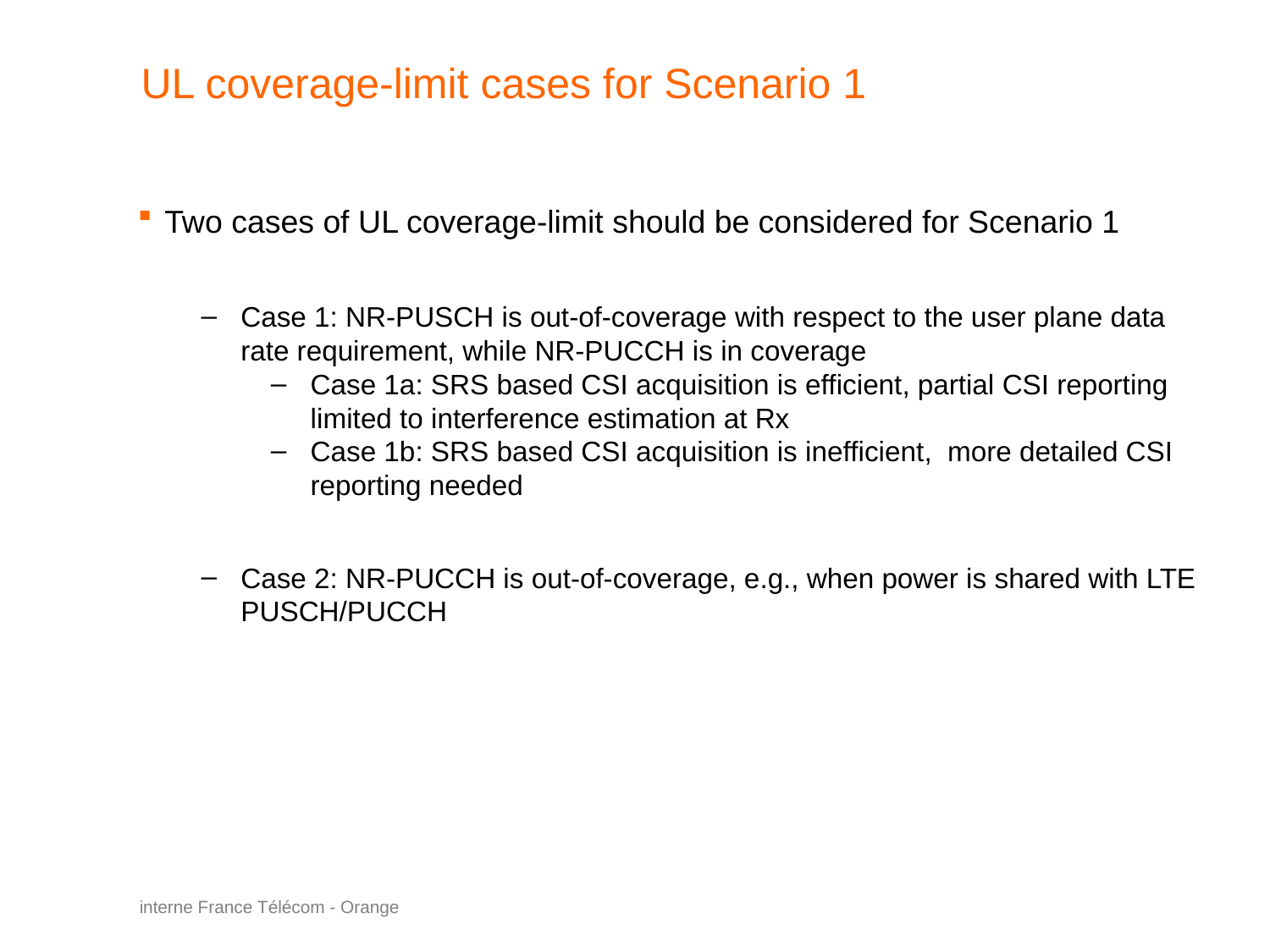

# UL coverage-limit cases for Scenario 1
Two cases of UL coverage-limit should be considered for Scenario 1

Case 1: NR-PUSCH is out-of-coverage with respect to the user plane data rate requirement, while NR-PUCCH is in coverage
Case 1a: SRS based CSI acquisition is efficient, partial CSI reporting limited to interference estimation at Rx
Case 1b: SRS based CSI acquisition is inefficient,  more detailed CSI reporting needed

Case 2: NR-PUCCH is out-of-coverage, e.g., when power is shared with LTE PUSCH/PUCCH